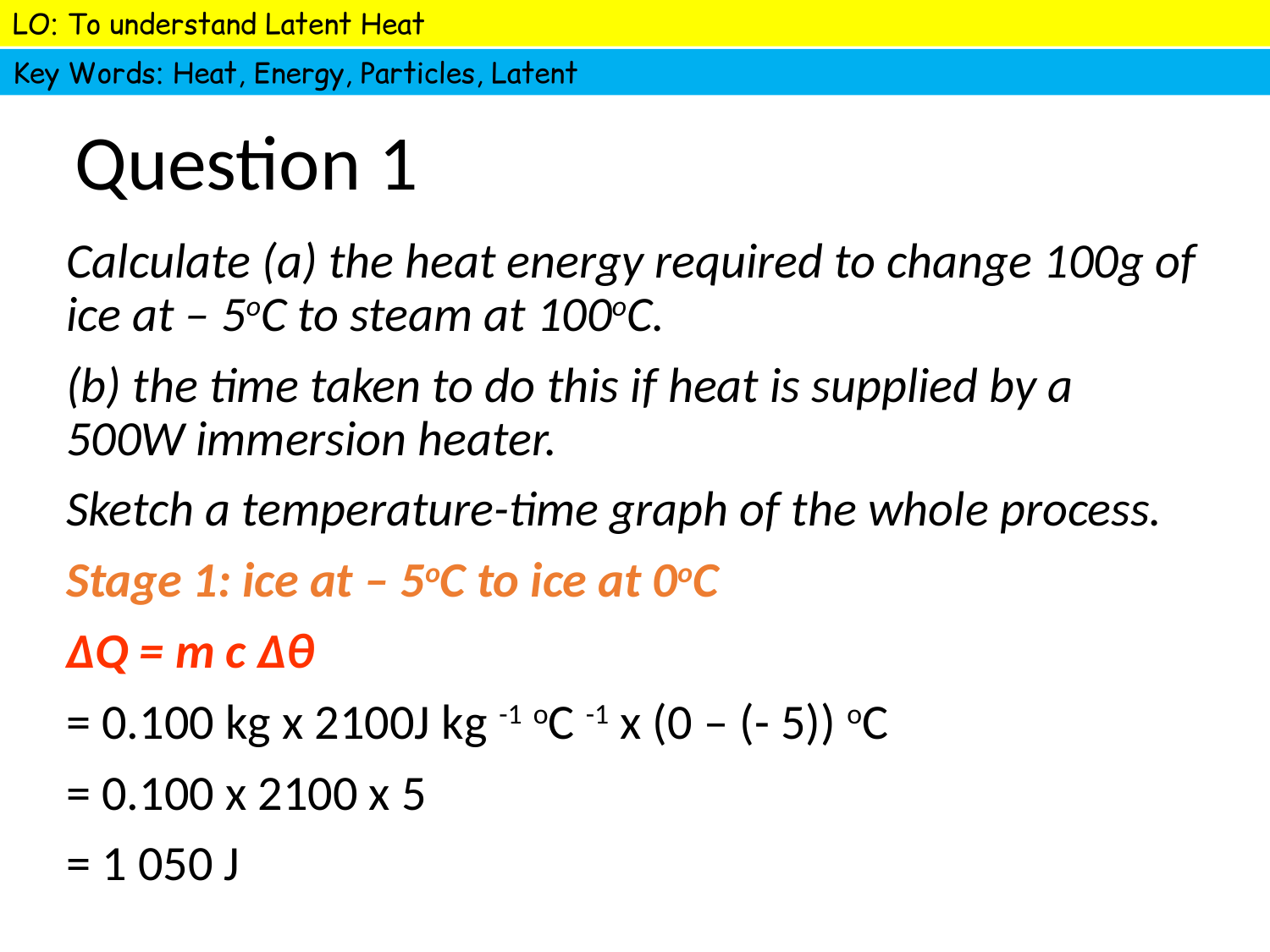

# Question 1
Calculate (a) the heat energy required to change 100g of ice at – 5oC to steam at 100oC.
(b) the time taken to do this if heat is supplied by a 500W immersion heater.
Sketch a temperature-time graph of the whole process.
Stage 1: ice at – 5oC to ice at 0oC
ΔQ = m c Δθ
= 0.100 kg x 2100J kg -1 oC -1 x (0 – (- 5)) oC
= 0.100 x 2100 x 5
= 1 050 J